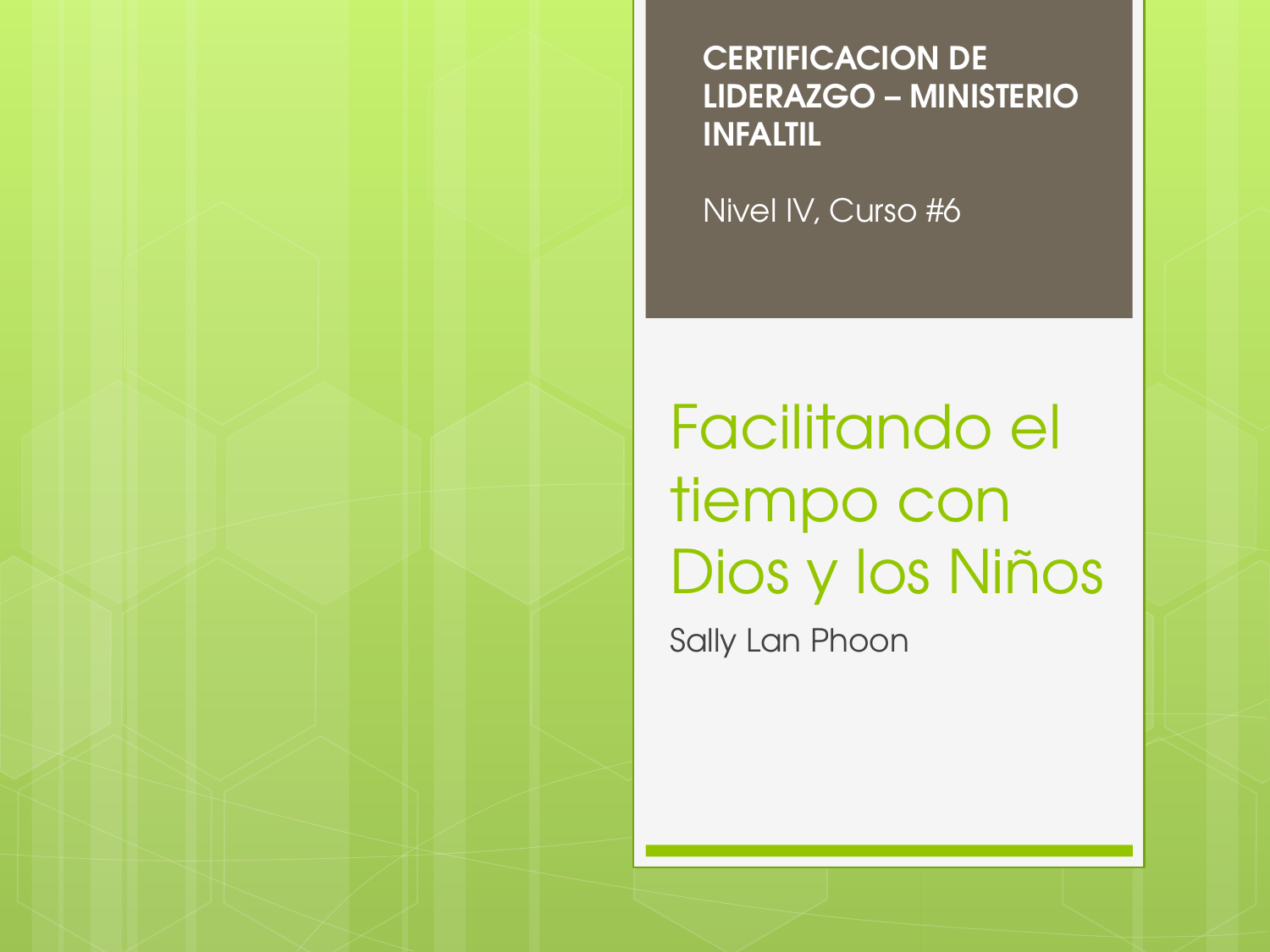

CERTIFICACION DE LIDERAZGO – MINISTERIO INFALTIL

Nivel IV, Curso #6
# Facilitando el tiempo con Dios y los Niños
Sally Lan Phoon